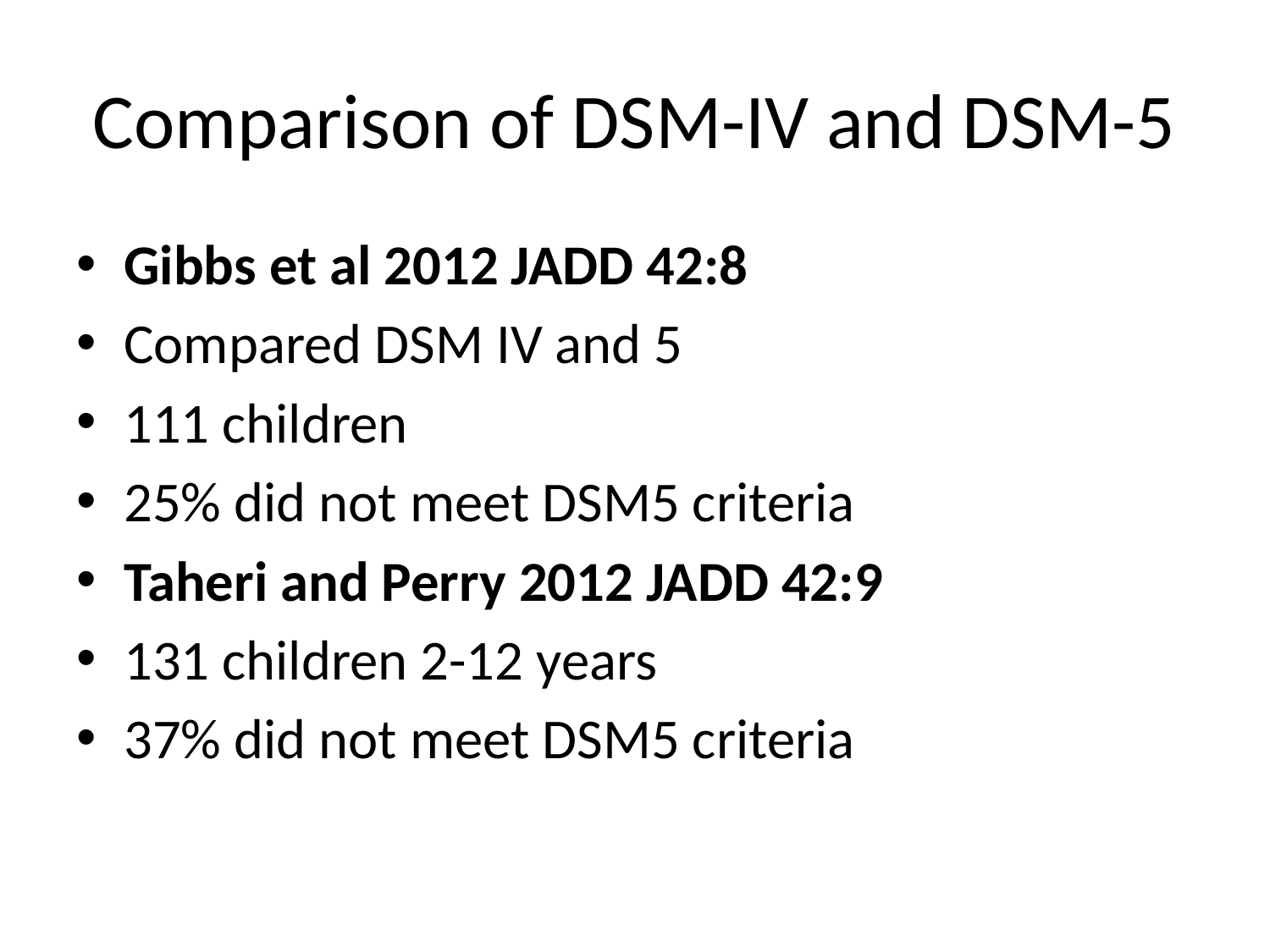

# Comparison of DSM-IV and DSM-5
Gibbs et al 2012 JADD 42:8
Compared DSM IV and 5
111 children
25% did not meet DSM5 criteria
Taheri and Perry 2012 JADD 42:9
131 children 2-12 years
37% did not meet DSM5 criteria